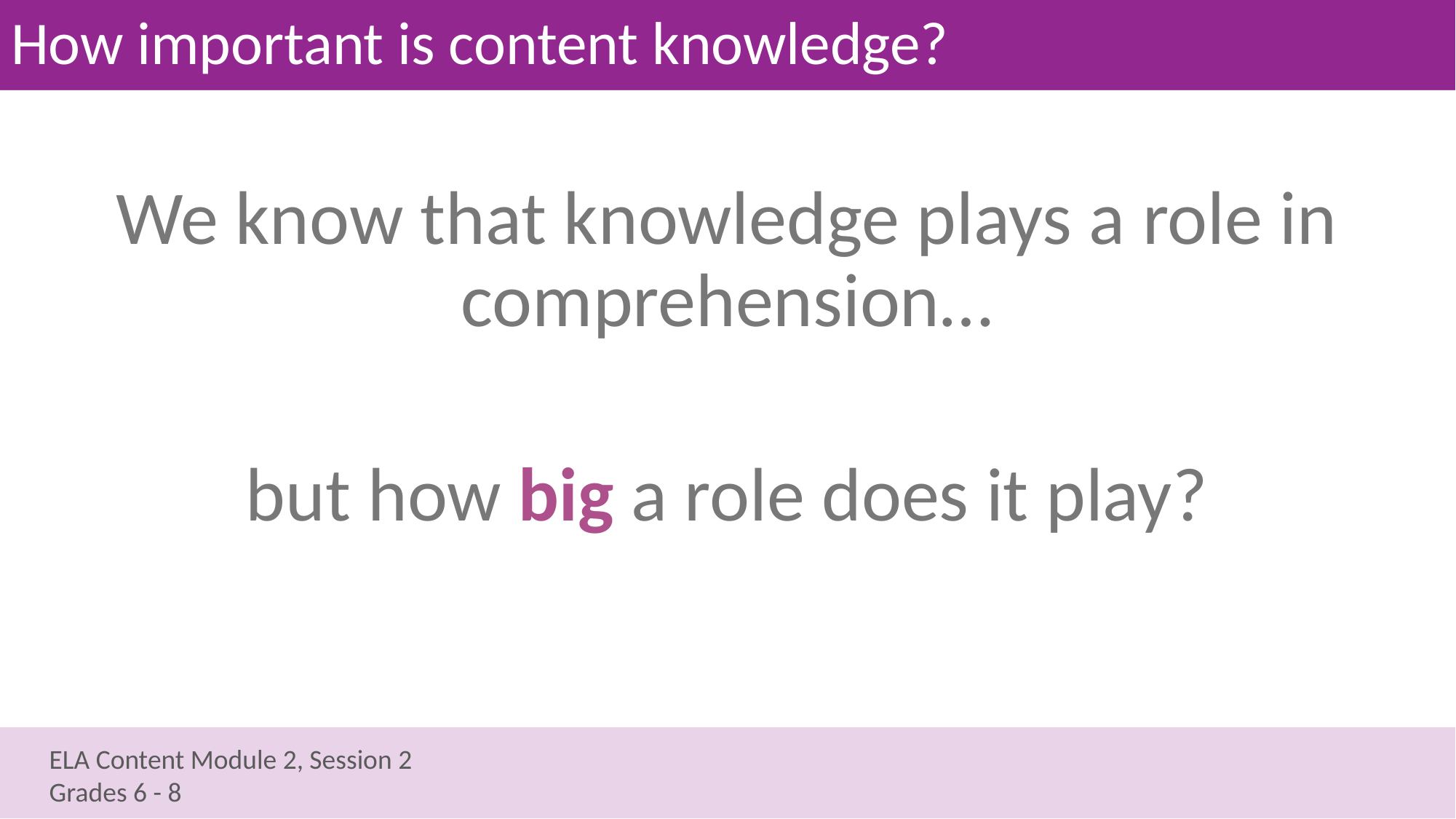

# How important is content knowledge?
We know that knowledge plays a role in comprehension…

but how big a role does it play?